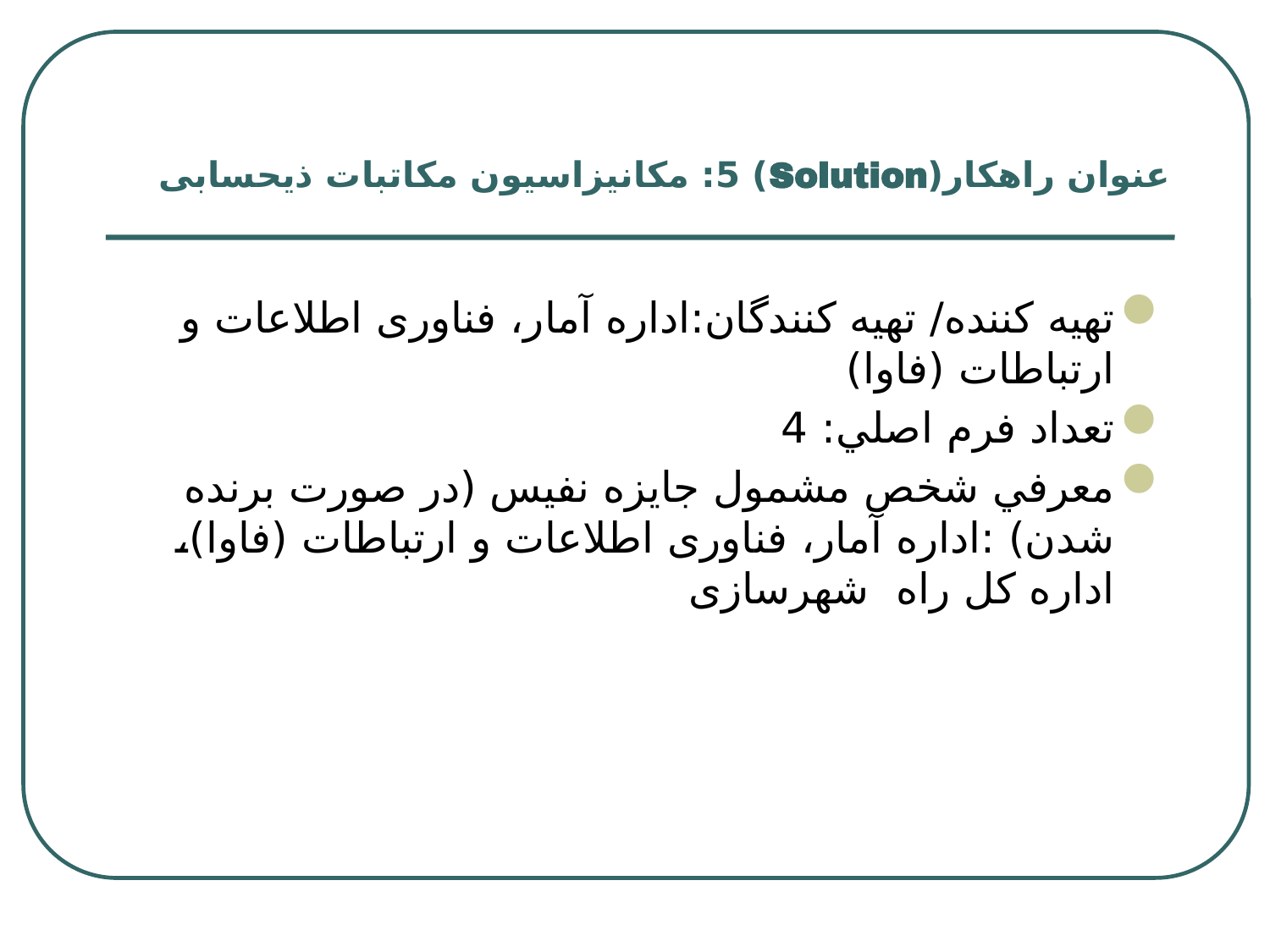

# عنوان راهكار(Solution) 5: مکانیزاسیون مکاتبات ذیحسابی
تهيه كننده/ تهيه كنندگان:اداره آمار، فناوری اطلاعات و ارتباطات (فاوا)
تعداد فرم اصلي: 4
معرفي شخص مشمول جايزه نفيس (در صورت برنده شدن) :اداره آمار، فناوری اطلاعات و ارتباطات (فاوا)، اداره کل راه  شهرسازی